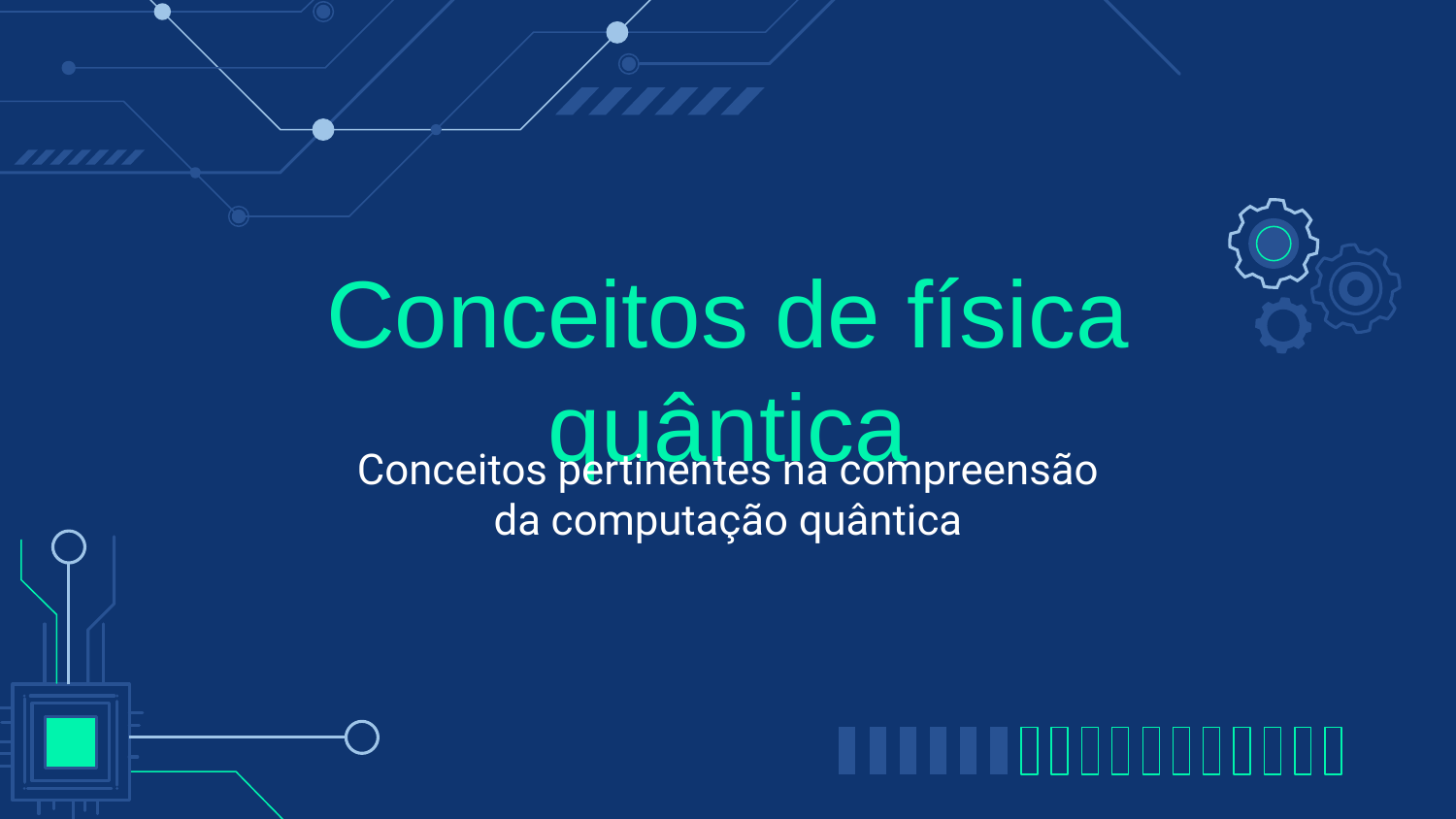

# Conceitos de física quântica
Conceitos pertinentes na compreensão da computação quântica